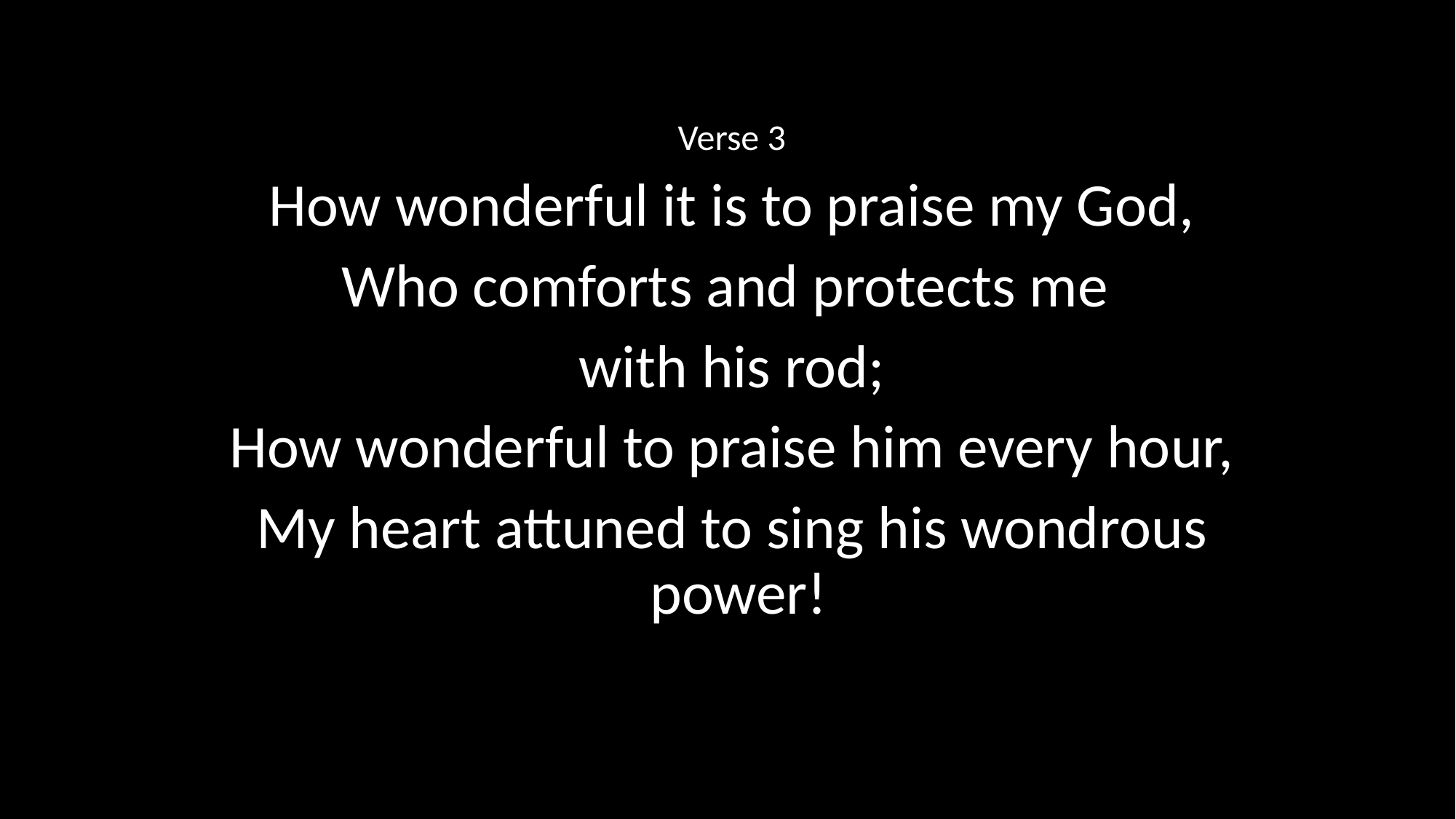

Verse 3
How wonderful it is to praise my God,
Who comforts and protects me
with his rod;
How wonderful to praise him every hour,
My heart attuned to sing his wondrous power!